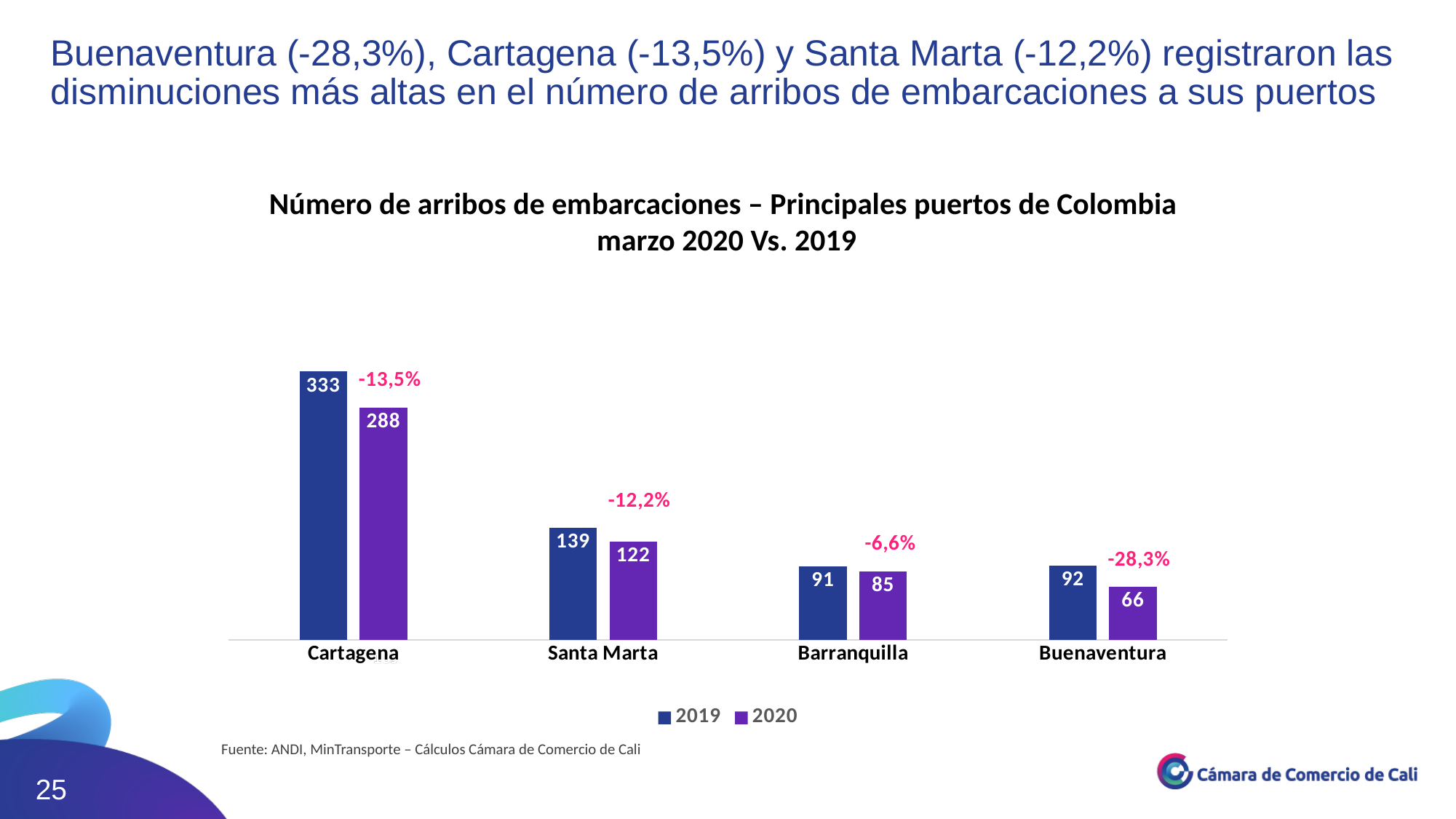

Buenaventura (-28,3%), Cartagena (-13,5%) y Santa Marta (-12,2%) registraron las disminuciones más altas en el número de arribos de embarcaciones a sus puertos
Número de arribos de embarcaciones – Principales puertos de Colombia
marzo 2020 Vs. 2019

### Chart

| Category | 2019 | 2020 |
|---|---|---|
| Cartagena | 333.0 | 288.0 |
| Santa Marta | 139.0 | 122.0 |
| Barranquilla | 91.0 | 85.0 |
| Buenaventura | 92.0 | 66.0 |
Fuente: ANDI, MinTransporte – Cálculos Cámara de Comercio de Cali